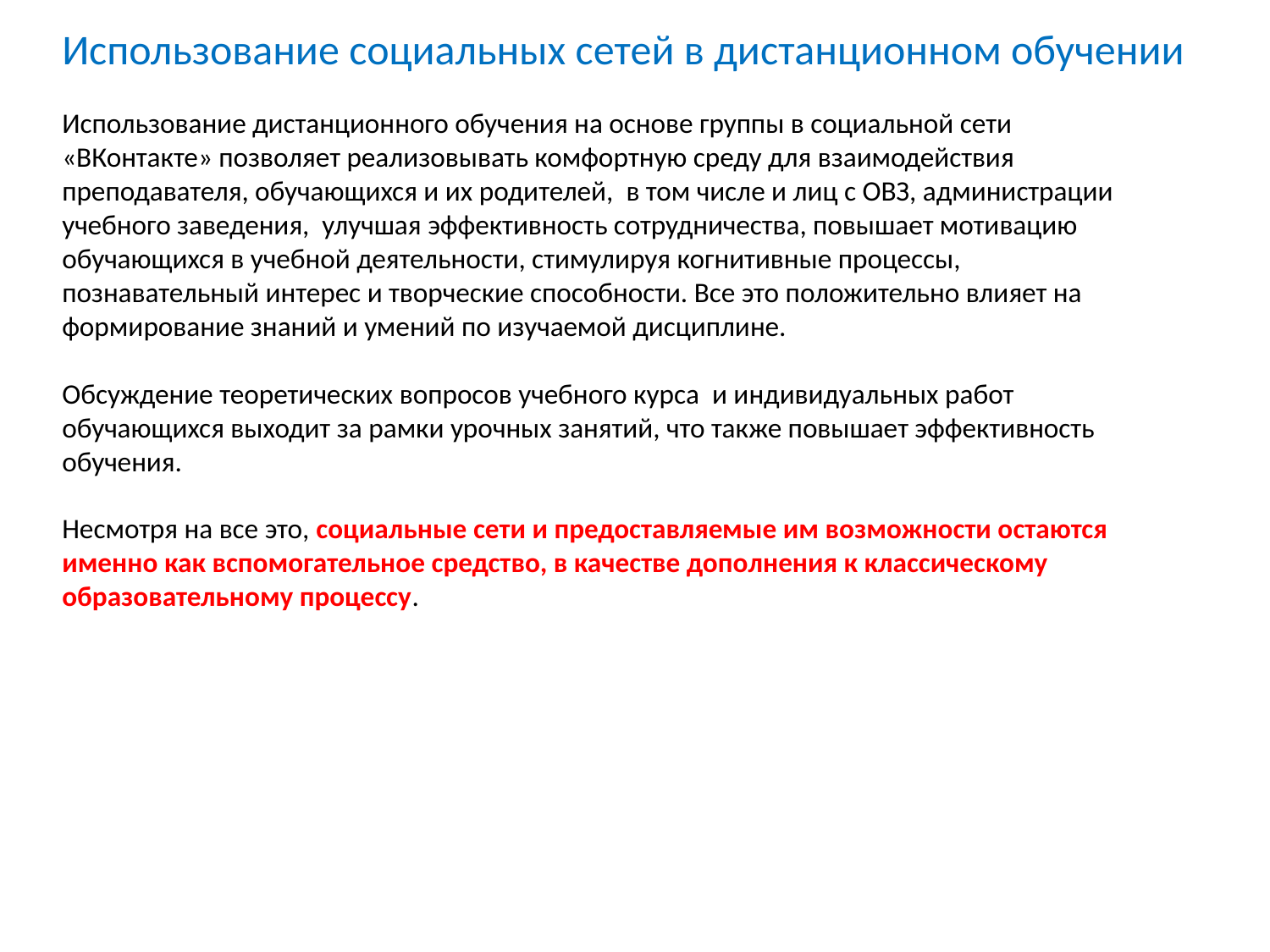

Использование социальных сетей в дистанционном обучении
Использование дистанционного обучения на основе группы в социальной сети «ВКонтакте» позволяет реализовывать комфортную среду для взаимодействия преподавателя, обучающихся и их родителей,  в том числе и лиц с ОВЗ, администрации учебного заведения,  улучшая эффективность сотрудничества, повышает мотивацию обучающихся в учебной деятельности, стимулируя когнитивные процессы, познавательный интерес и творческие способности. Все это положительно влияет на формирование знаний и умений по изучаемой дисциплине.

Обсуждение теоретических вопросов учебного курса  и индивидуальных работ обучающихся выходит за рамки урочных занятий, что также повышает эффективность обучения.

Несмотря на все это, социальные сети и предоставляемые им возможности остаются именно как вспомогательное средство, в качестве дополнения к классическому образовательному процессу.